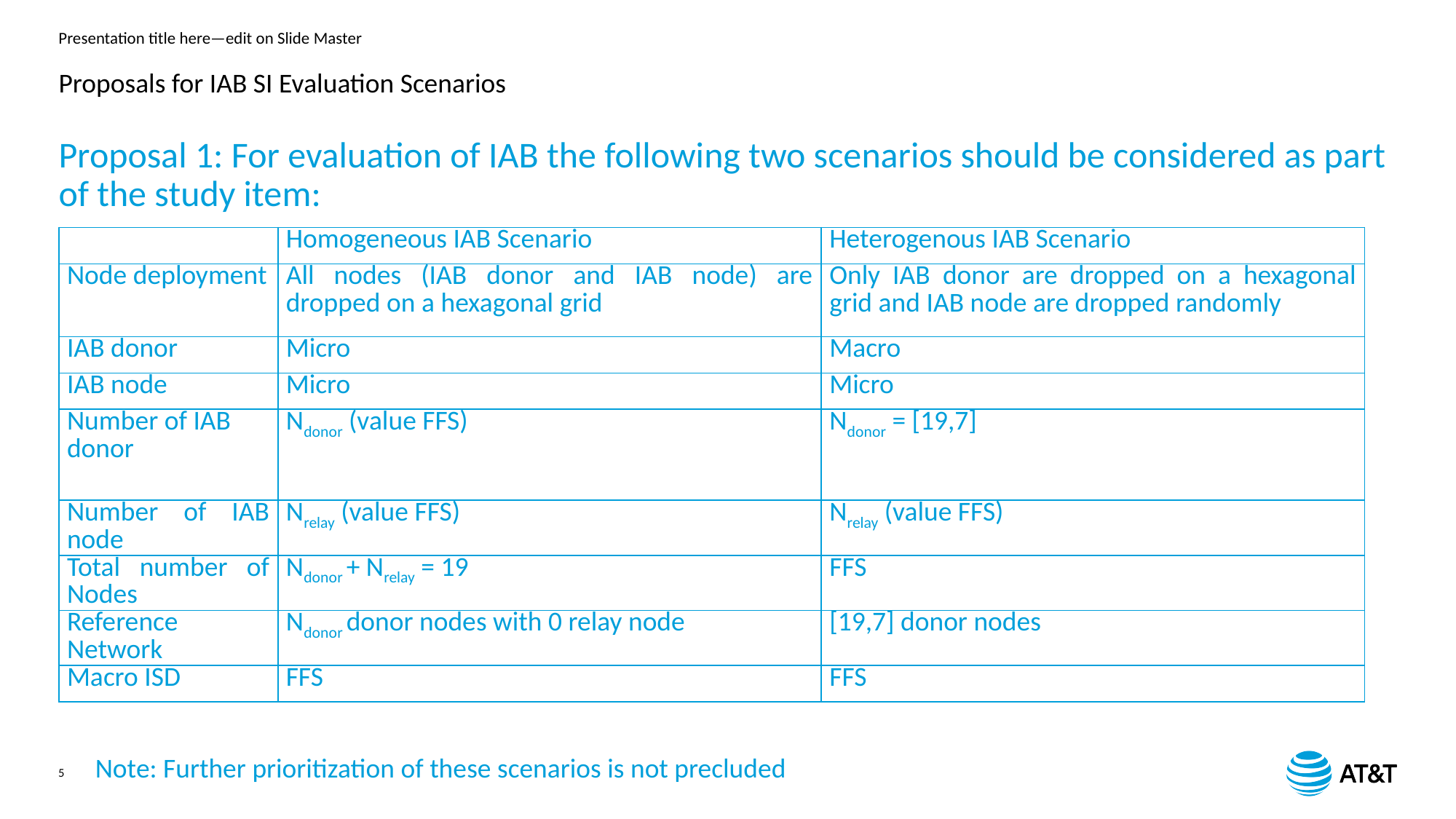

# Proposals for IAB SI Evaluation Scenarios
Proposal 1: For evaluation of IAB the following two scenarios should be considered as part of the study item:
|  | Homogeneous IAB Scenario | Heterogenous IAB Scenario |
| --- | --- | --- |
| Node deployment | All nodes (IAB donor and IAB node) are dropped on a hexagonal grid | Only IAB donor are dropped on a hexagonal grid and IAB node are dropped randomly |
| IAB donor | Micro | Macro |
| IAB node | Micro | Micro |
| Number of IAB donor | Ndonor (value FFS) | Ndonor = [19,7] |
| Number of IAB node | Nrelay (value FFS) | Nrelay (value FFS) |
| Total number of Nodes | Ndonor + Nrelay = 19 | FFS |
| Reference Network | Ndonor donor nodes with 0 relay node | [19,7] donor nodes |
| Macro ISD | FFS | FFS |
Note: Further prioritization of these scenarios is not precluded
5